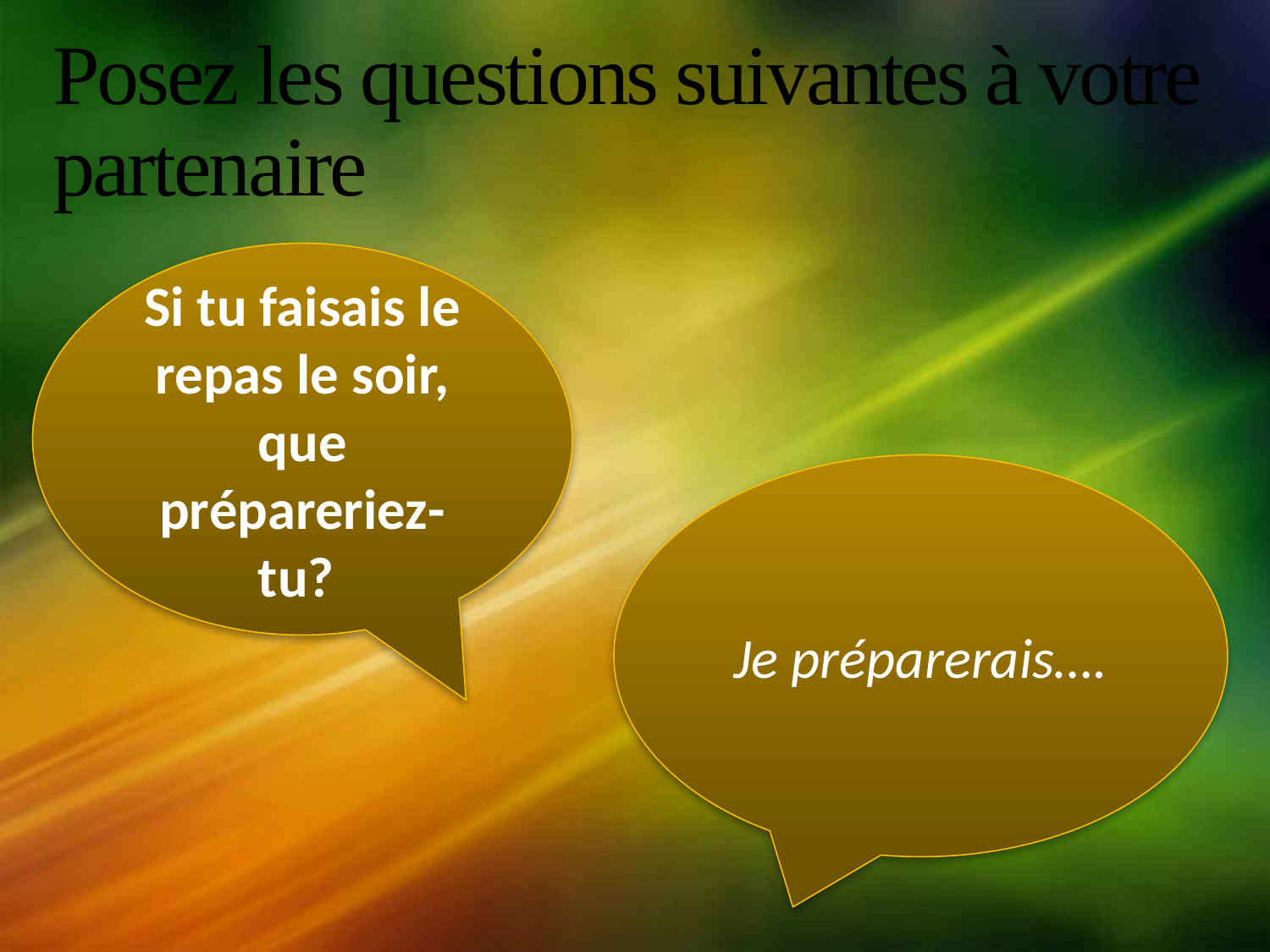

# Posez les questions suivantes à votre partenaire
Si tu faisais le repas le soir, que prépareriez-tu?
Je préparerais….